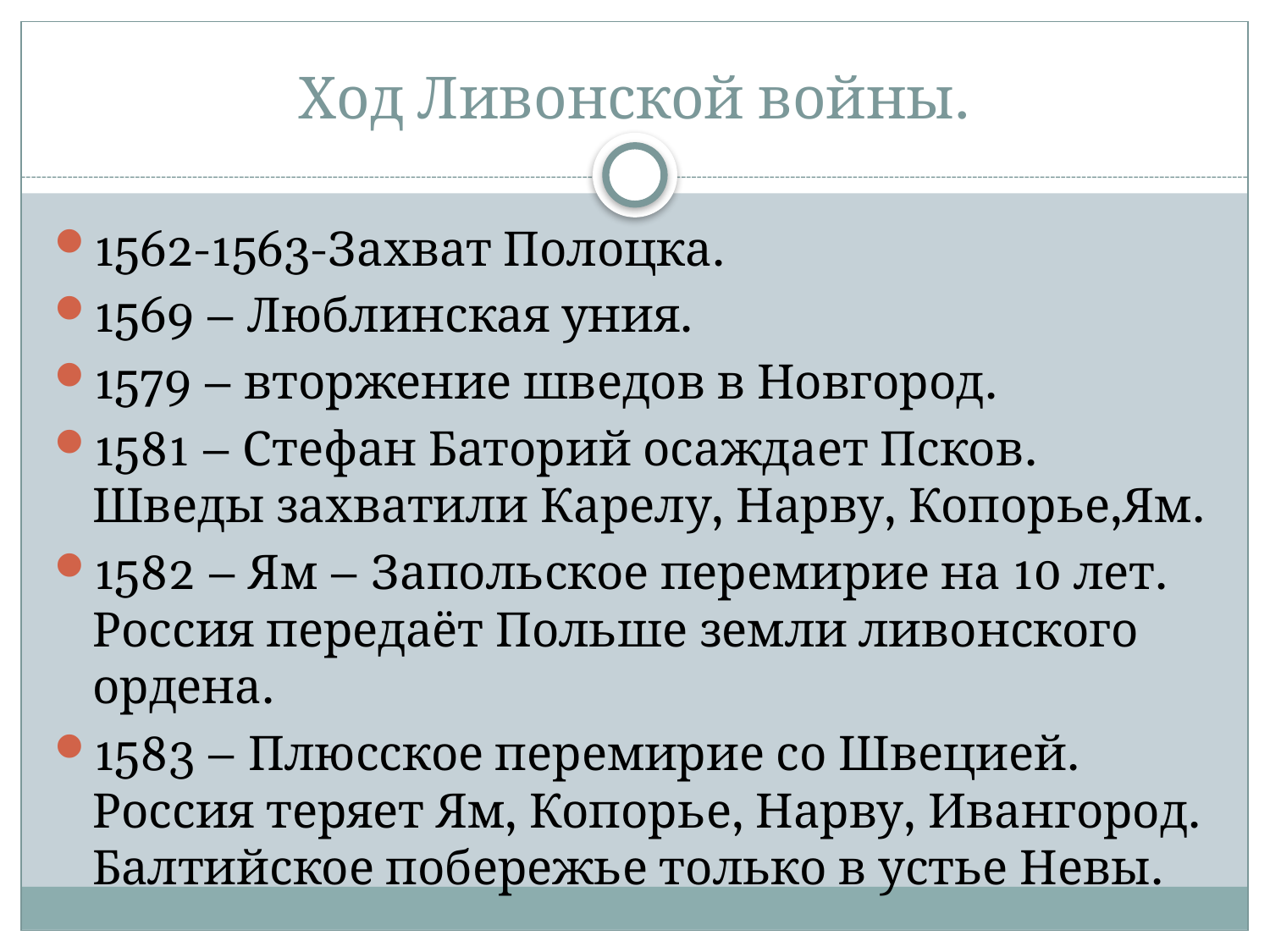

# Ход Ливонской войны.
1562-1563-Захват Полоцка.
1569 – Люблинская уния.
1579 – вторжение шведов в Новгород.
1581 – Стефан Баторий осаждает Псков. Шведы захватили Карелу, Нарву, Копорье,Ям.
1582 – Ям – Запольское перемирие на 10 лет. Россия передаёт Польше земли ливонского ордена.
1583 – Плюсское перемирие со Швецией. Россия теряет Ям, Копорье, Нарву, Ивангород. Балтийское побережье только в устье Невы.